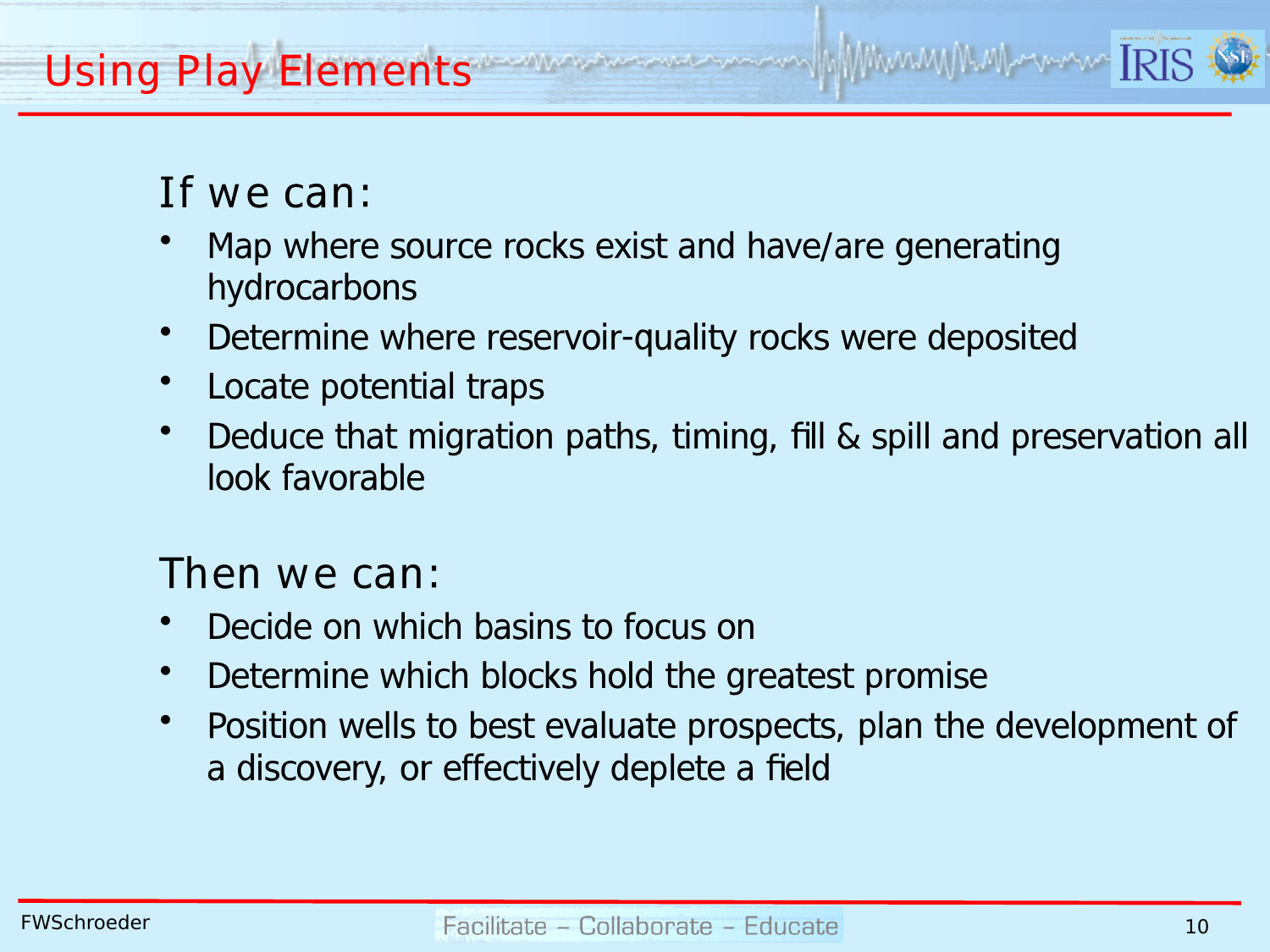

# Using Play Elements
If we can:
Map where source rocks exist and have/are generating hydrocarbons
Determine where reservoir-quality rocks were deposited
Locate potential traps
Deduce that migration paths, timing, fill & spill and preservation all look favorable
Then we can:
Decide on which basins to focus on
Determine which blocks hold the greatest promise
Position wells to best evaluate prospects, plan the development of a discovery, or effectively deplete a field